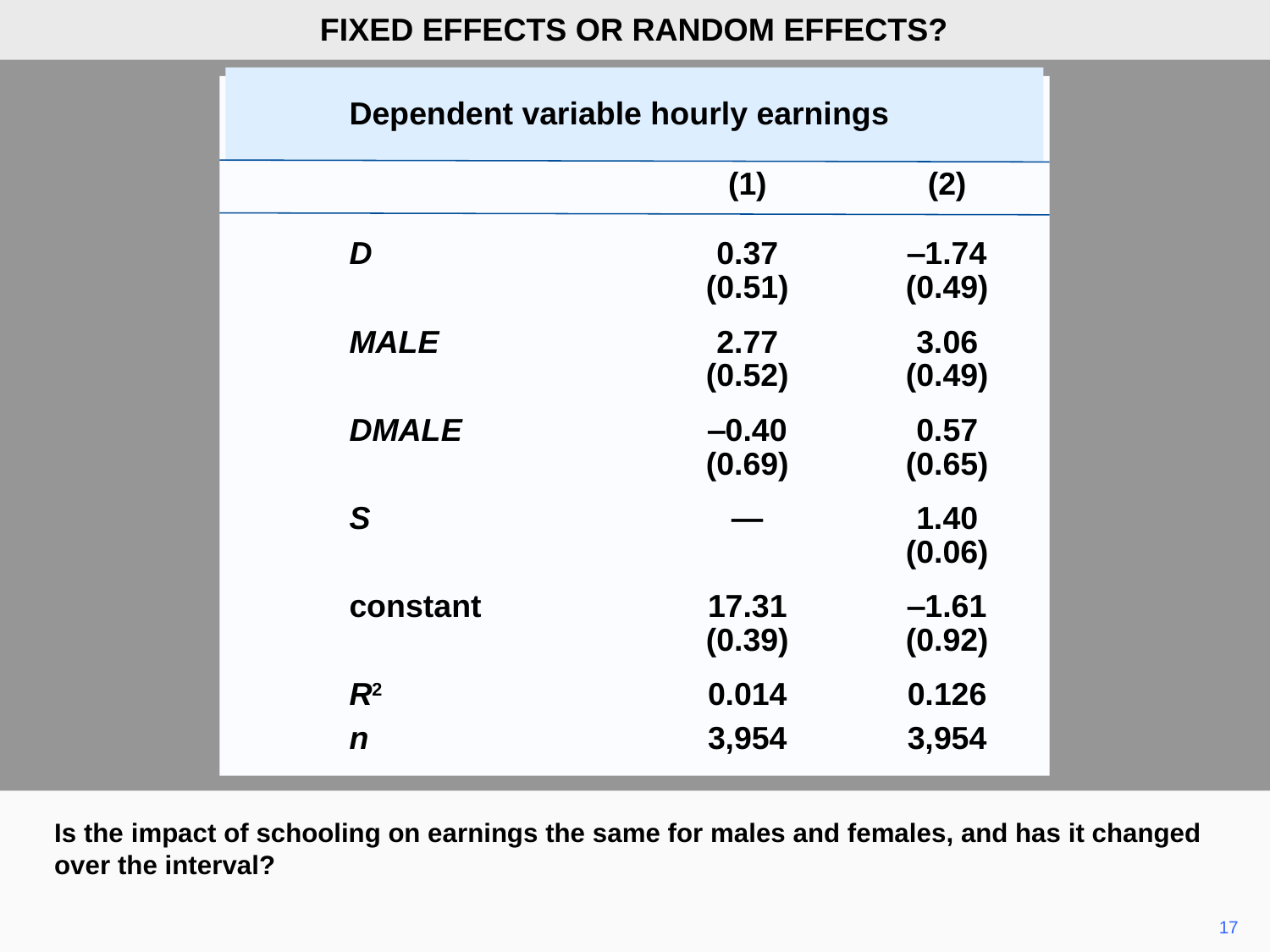

FIXED EFFECTS OR RANDOM EFFECTS?

Dependent variable hourly earnings
	(1)	(2)
D	0.37	‒1.74
	(0.51)	(0.49)
MALE	2.77	3.06
	(0.52)	(0.49)
DMALE	‒0.40	0.57
	(0.69)	(0.65)
S	—	1.40
		(0.06)
constant	17.31	‒1.61
	(0.39)	(0.92)
R2	0.014	0.126
n	3,954	3,954

Is the impact of schooling on earnings the same for males and females, and has it changed over the interval?
17